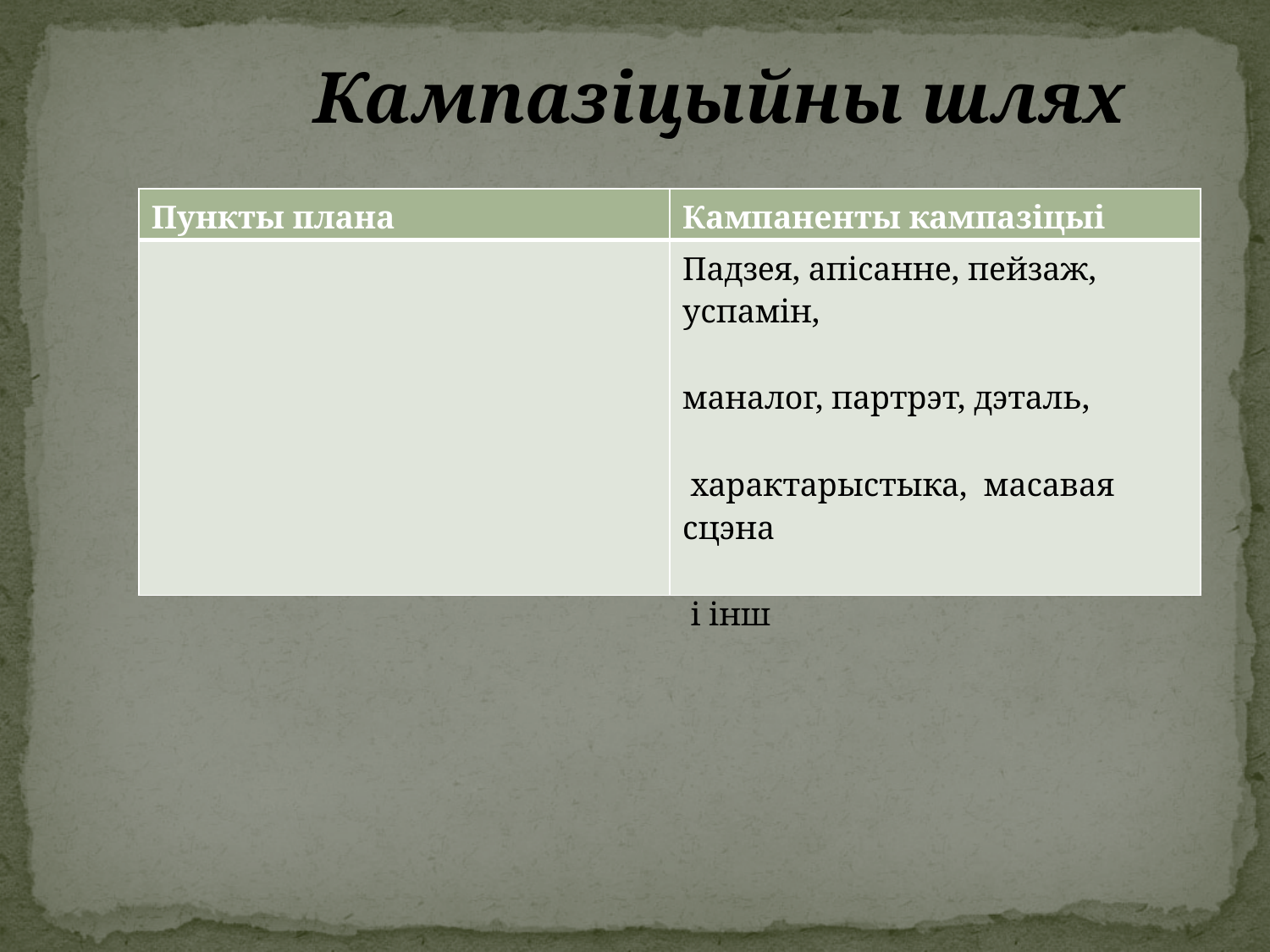

#
Кампазіцыйны шлях

| Пункты плана | Кампаненты кампазіцыі |
| --- | --- |
|  | Падзея, апісанне, пейзаж, успамін, маналог, партрэт, дэталь, характарыстыка, масавая сцэна і інш |